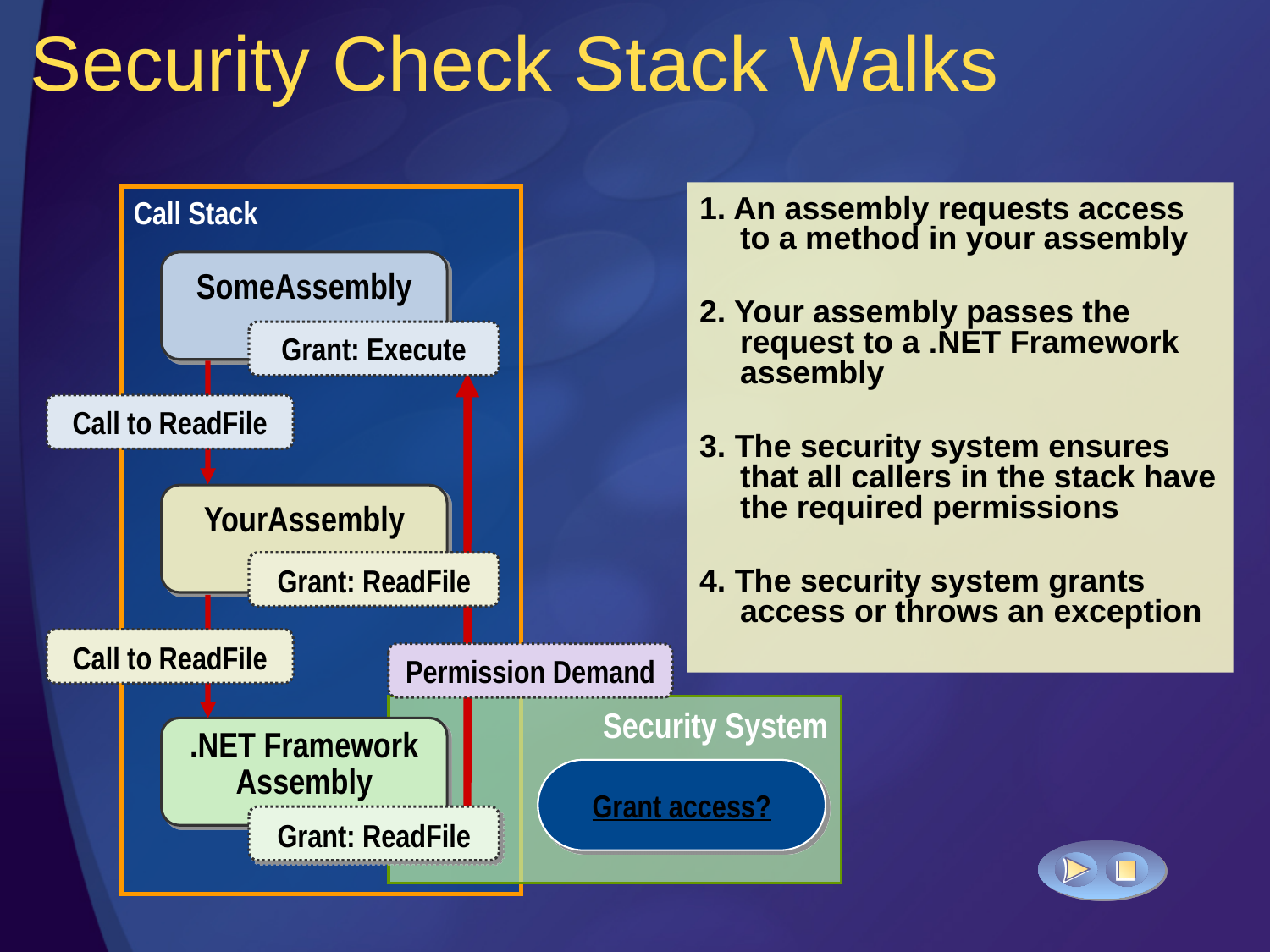

# Security Check Stack Walks
1. An assembly requests access to a method in your assembly

2. Your assembly passes the request to a .NET Framework assembly

3. The security system ensures that all callers in the stack have the required permissions

4. The security system grants access or throws an exception
Call Stack
SomeAssembly
Grant: Execute

Call to ReadFile

YourAssembly
Grant: ReadFile

Call to ReadFile

Permission Demand
Security System
.NET Framework Assembly
Security exception
Access denied
Grant access?
Grant: ReadFile